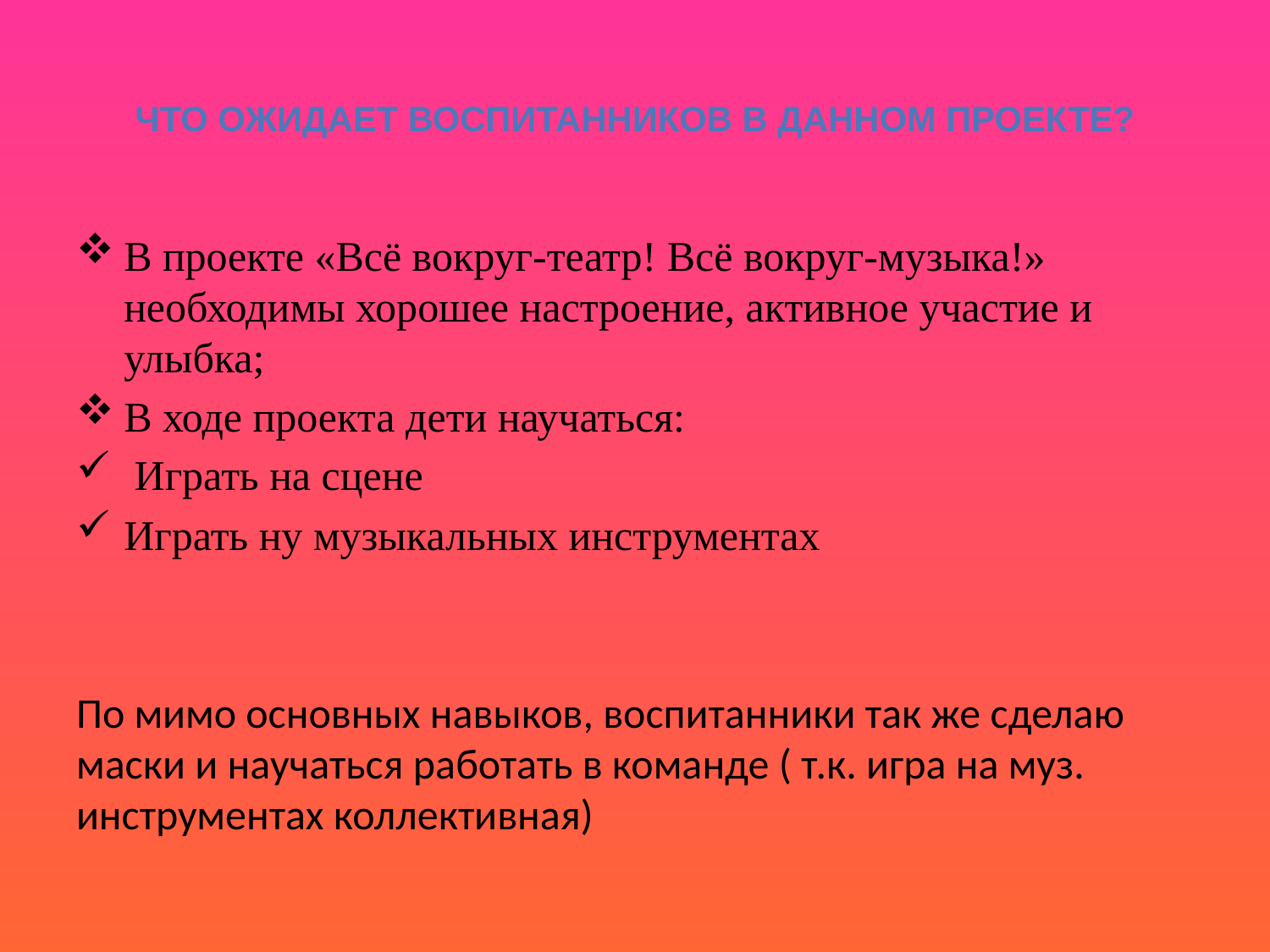

# Что ожидает воспитанников в данном проекте?
В проекте «Всё вокруг-театр! Всё вокруг-музыка!» необходимы хорошее настроение, активное участие и улыбка;
В ходе проекта дети научаться:
 Играть на сцене
Играть ну музыкальных инструментах

По мимо основных навыков, воспитанники так же сделаю маски и научаться работать в команде ( т.к. игра на муз. инструментах коллективная)